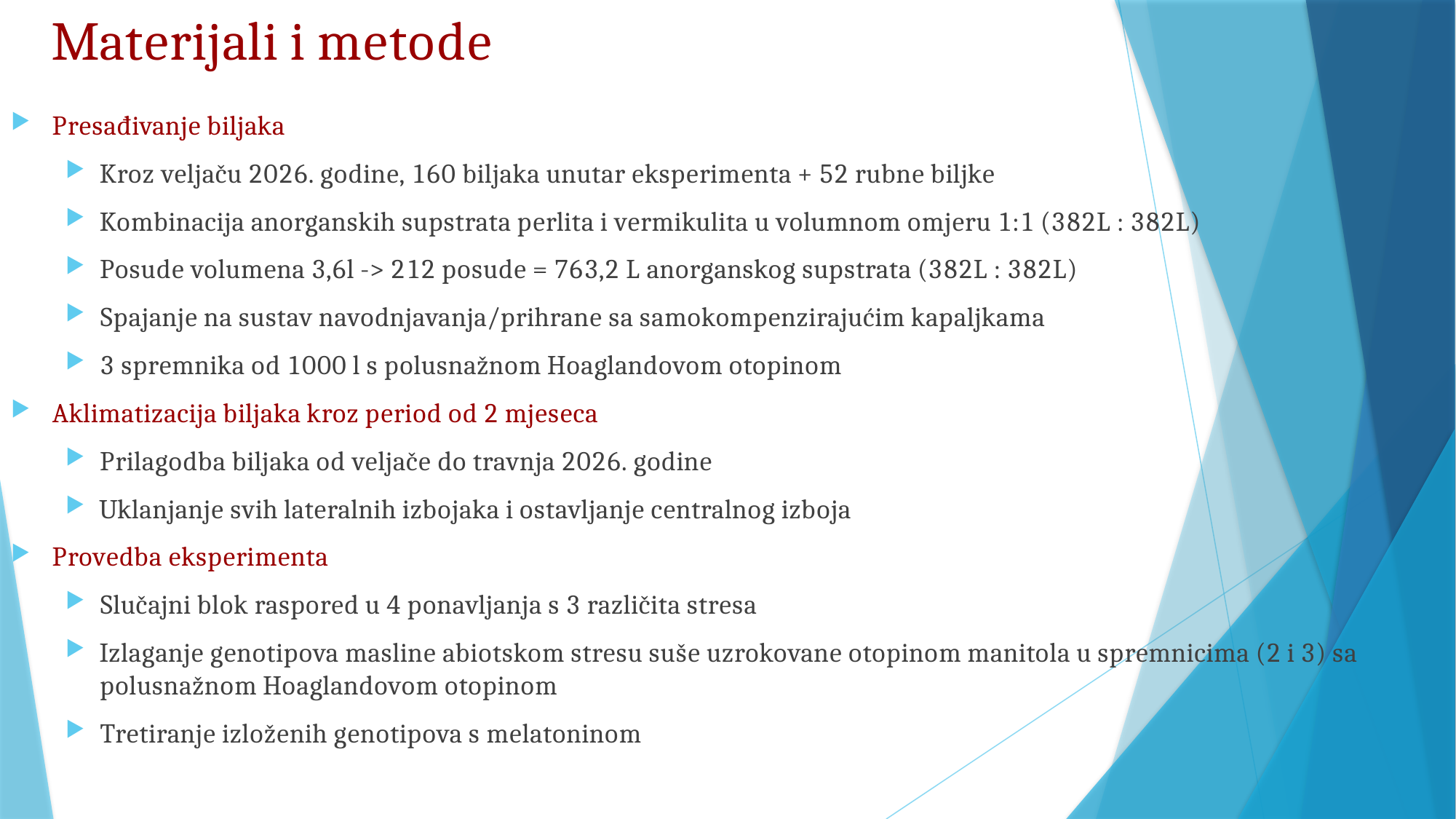

# Materijali i metode
Presađivanje biljaka
Kroz veljaču 2026. godine, 160 biljaka unutar eksperimenta + 52 rubne biljke
Kombinacija anorganskih supstrata perlita i vermikulita u volumnom omjeru 1:1 (382L : 382L)
Posude volumena 3,6l -> 212 posude = 763,2 L anorganskog supstrata (382L : 382L)
Spajanje na sustav navodnjavanja/prihrane sa samokompenzirajućim kapaljkama
3 spremnika od 1000 l s polusnažnom Hoaglandovom otopinom
Aklimatizacija biljaka kroz period od 2 mjeseca
Prilagodba biljaka od veljače do travnja 2026. godine
Uklanjanje svih lateralnih izbojaka i ostavljanje centralnog izboja
Provedba eksperimenta
Slučajni blok raspored u 4 ponavljanja s 3 različita stresa
Izlaganje genotipova masline abiotskom stresu suše uzrokovane otopinom manitola u spremnicima (2 i 3) sa polusnažnom Hoaglandovom otopinom
Tretiranje izloženih genotipova s melatoninom